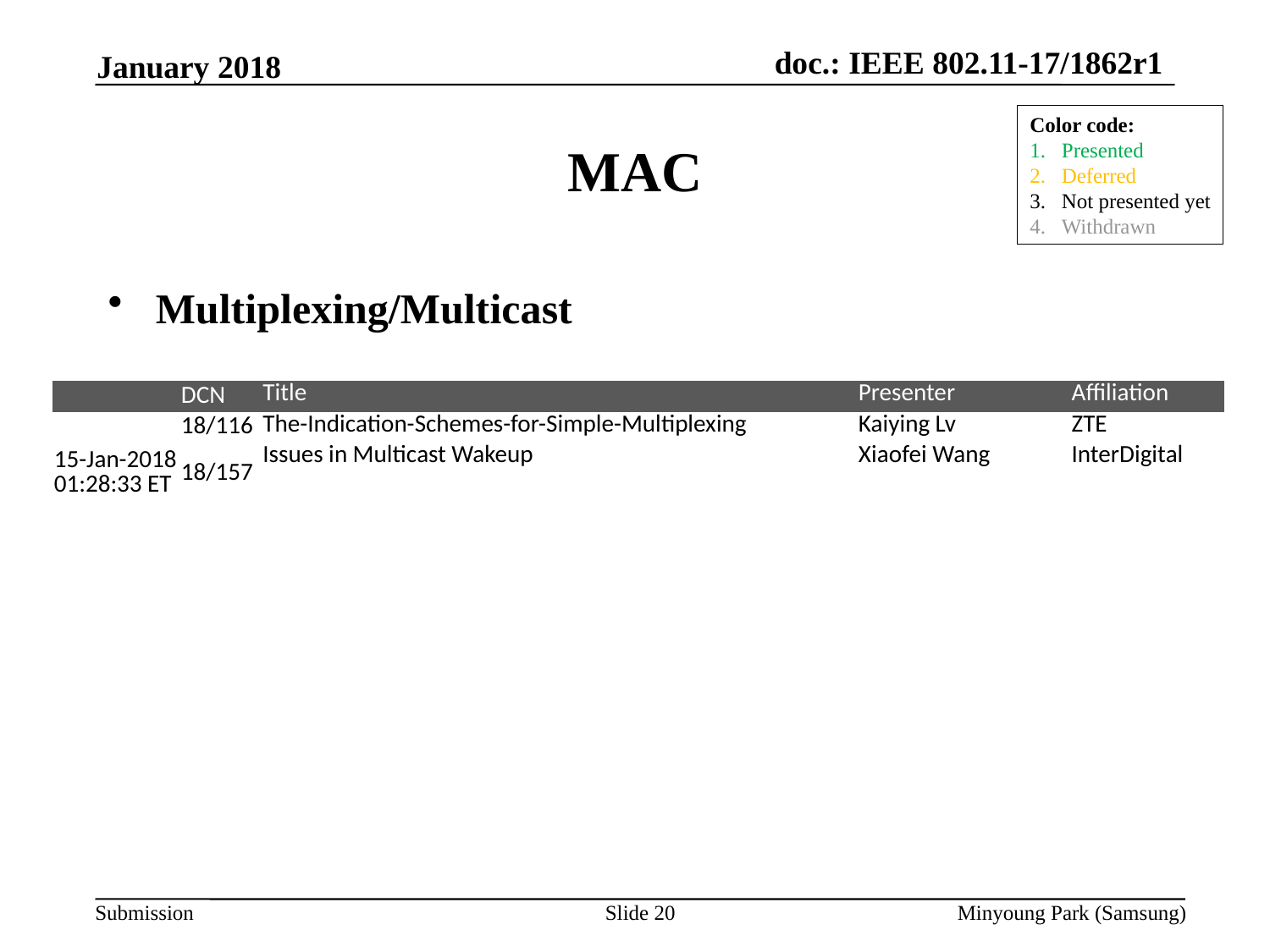

January 2018
# MAC
Color code:
Presented
Deferred
Not presented yet
Withdrawn
Multiplexing/Multicast

|  | DCN | Title | Presenter | Affiliation |
| --- | --- | --- | --- | --- |
|  | 18/116 | The-Indication-Schemes-for-Simple-Multiplexing | Kaiying Lv | ZTE |
| 15-Jan-2018 01:28:33 ET | 18/157 | Issues in Multicast Wakeup | Xiaofei Wang | InterDigital |
Slide 20
Minyoung Park (Samsung)